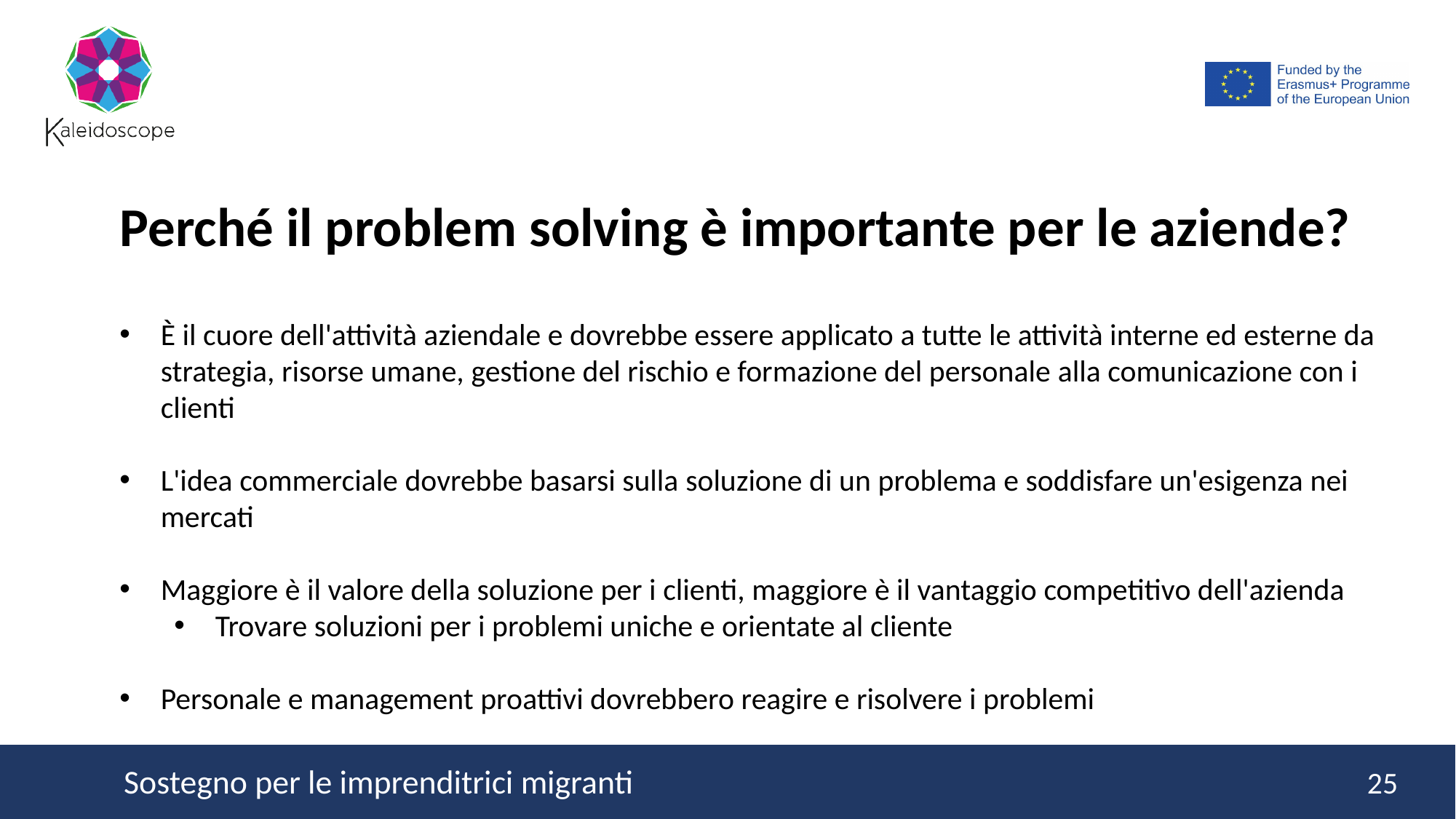

Perché il problem solving è importante per le aziende?
È il cuore dell'attività aziendale e dovrebbe essere applicato a tutte le attività interne ed esterne da strategia, risorse umane, gestione del rischio e formazione del personale alla comunicazione con i clienti

L'idea commerciale dovrebbe basarsi sulla soluzione di un problema e soddisfare un'esigenza nei mercati

Maggiore è il valore della soluzione per i clienti, maggiore è il vantaggio competitivo dell'azienda
Trovare soluzioni per i problemi uniche e orientate al cliente

Personale e management proattivi dovrebbero reagire e risolvere i problemi
25